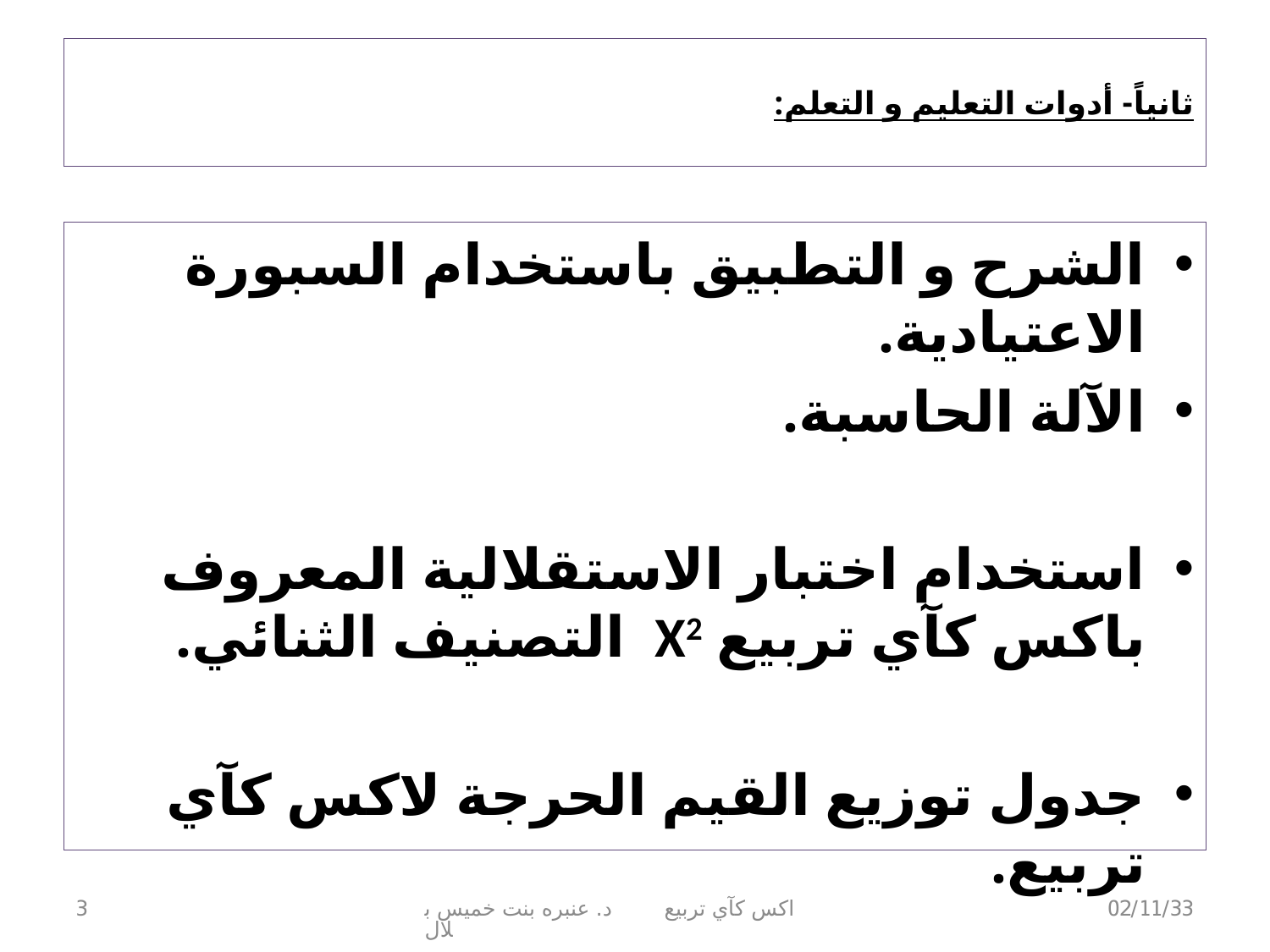

# ثانياً- أدوات التعليم و التعلم:
الشرح و التطبيق باستخدام السبورة الاعتيادية.
الآلة الحاسبة.

استخدام اختبار الاستقلالية المعروف باكس كآي تربيع X2  التصنيف الثنائي.

جدول توزيع القيم الحرجة لاكس كآي تربيع.

3
اكس كآي تربيع        د. عنبره بنت خميس بلال
02/11/33